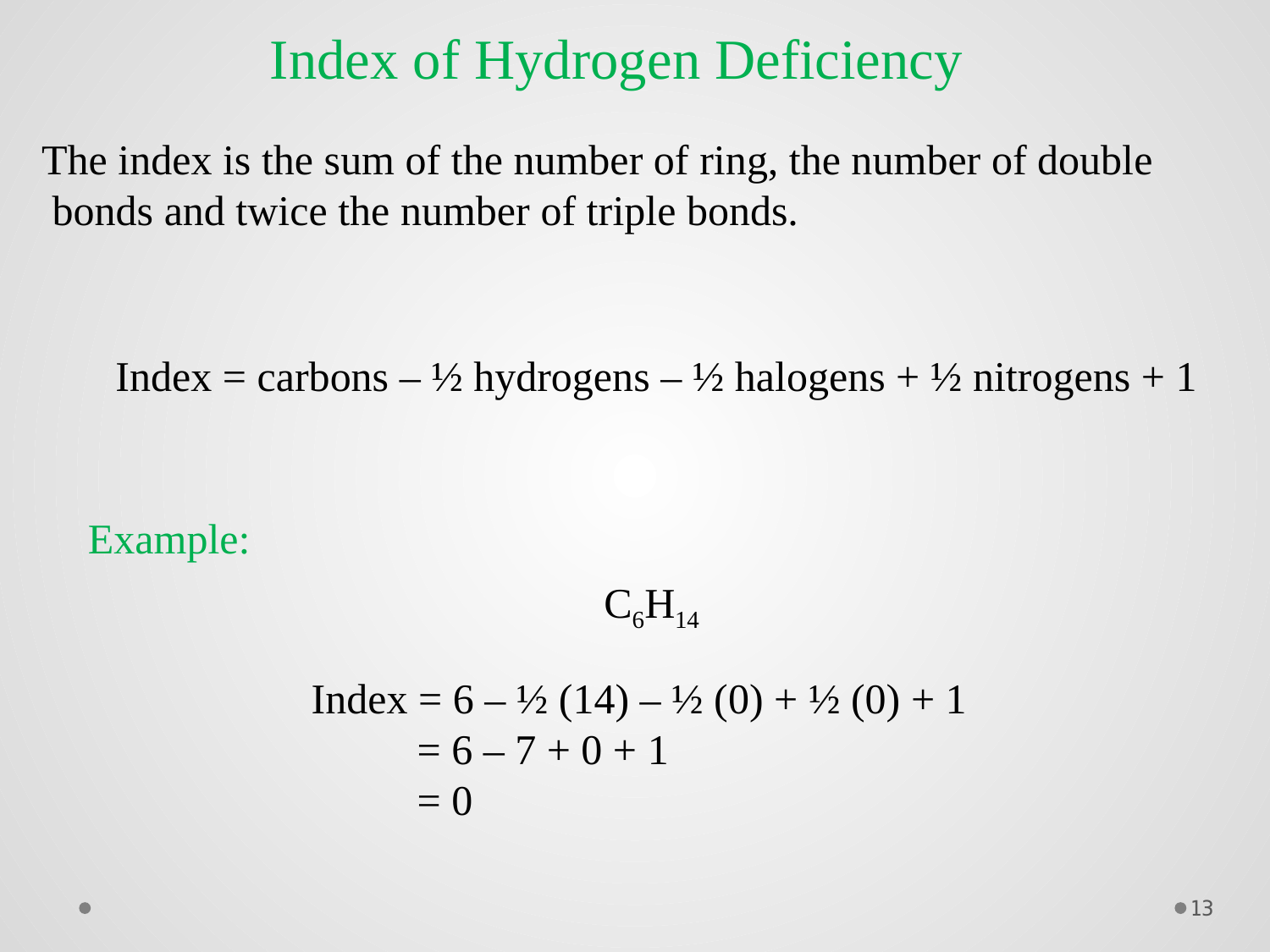

Index of Hydrogen Deficiency
The index is the sum of the number of ring, the number of double
 bonds and twice the number of triple bonds.
Index = carbons – ½ hydrogens – ½ halogens + ½ nitrogens + 1
Example:
C6H14

Index = 6 – ½ (14) – ½ (0) + ½ (0) + 1
          = 6 – 7 + 0 + 1
          = 0
13